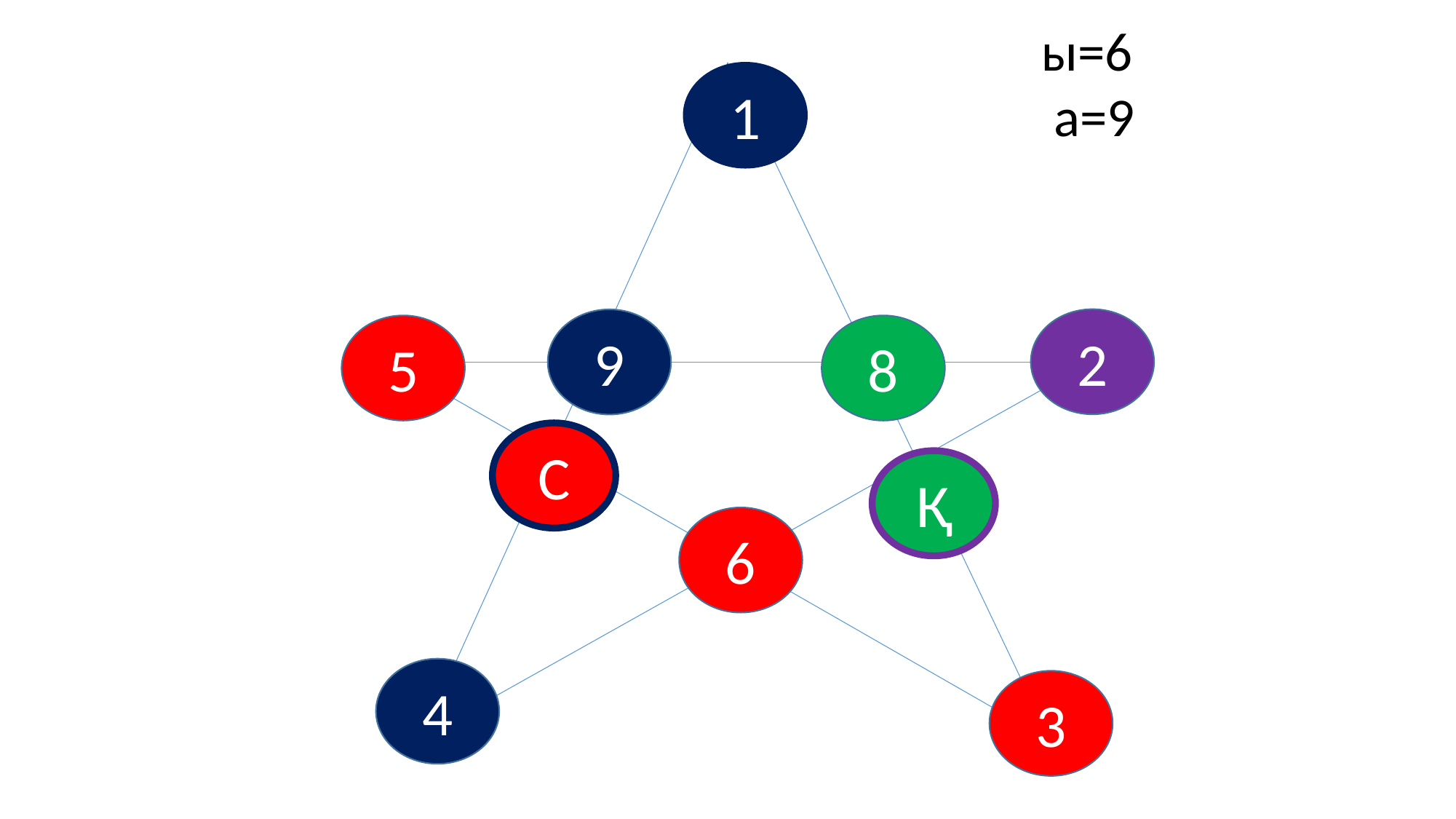

ы=6
 а=9
1
2
9
5
8
С
Қ
6
4
3